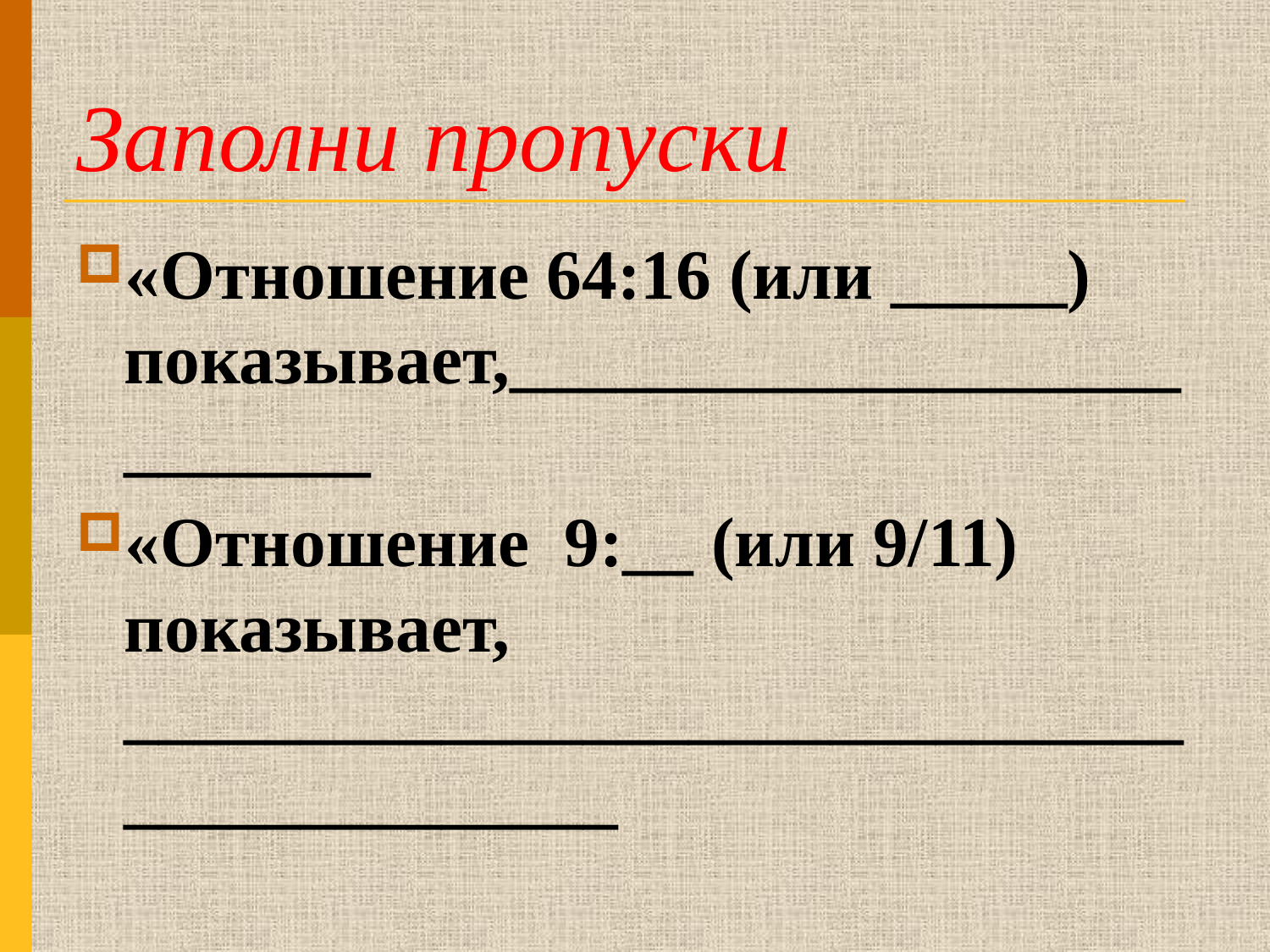

# Заполни пропуски
«Отношение 64:16 (или _____) показывает,__________________________
«Отношение  9:__ (или 9/11) показывает, ____________________________________________